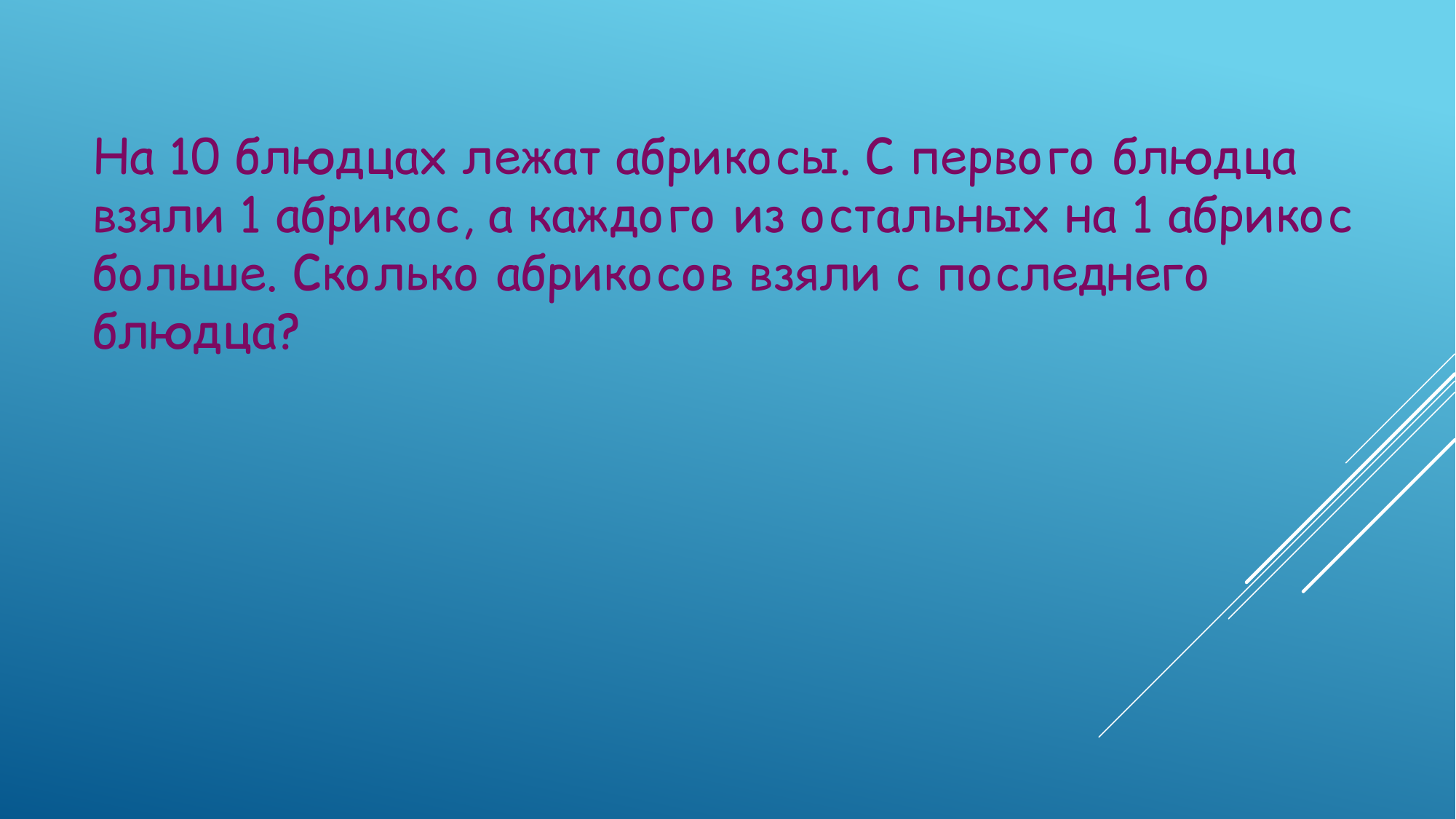

На 10 блюдцах лежат абрикосы. С первого блюдца взяли 1 абрикос, а каждого из остальных на 1 абрикос больше. Сколько абрикосов взяли с последнего блюдца?